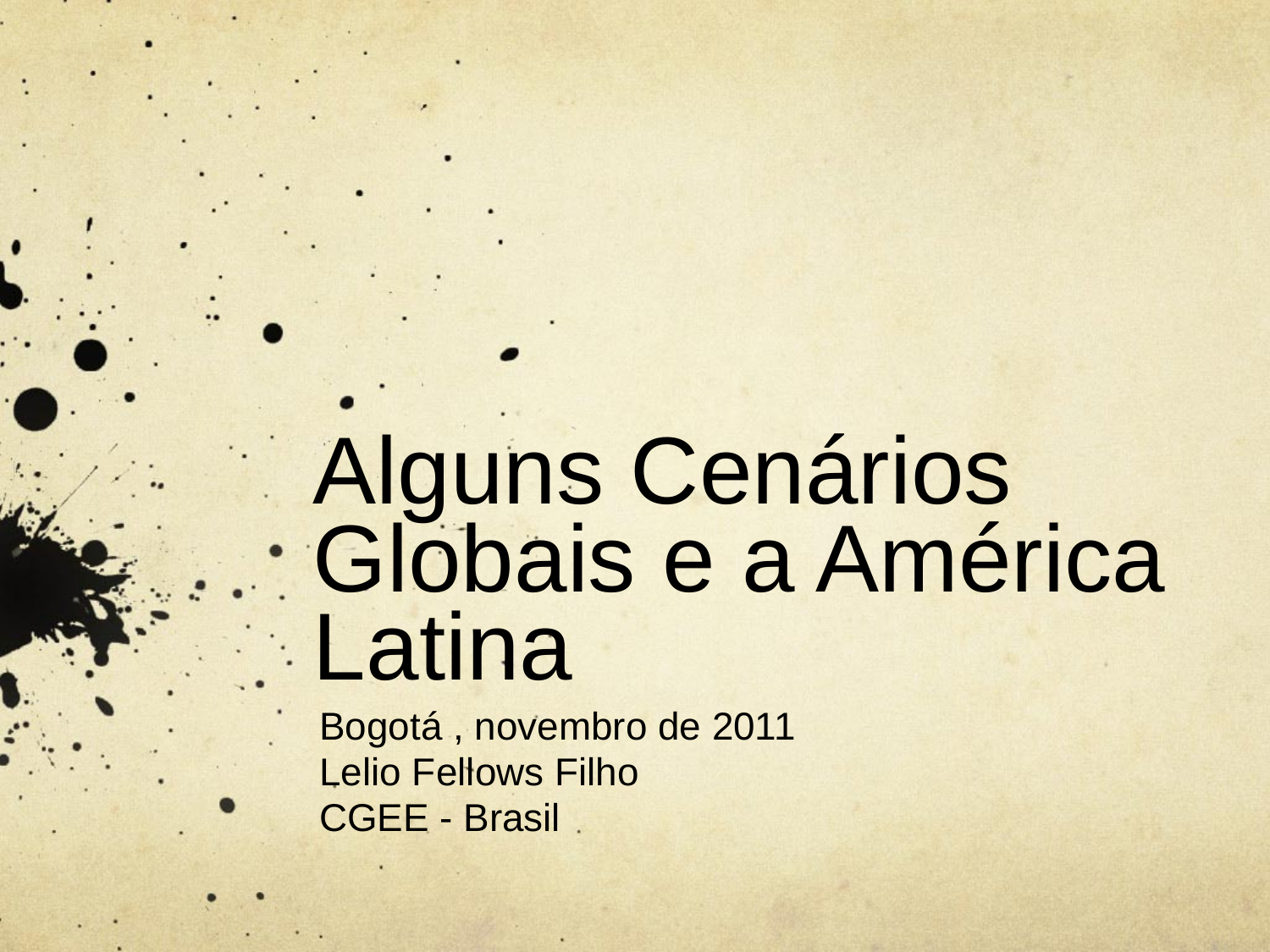

# Alguns Cenários Globais e a América Latina
Bogotá , novembro de 2011
Lelio Fellows Filho
CGEE - Brasil